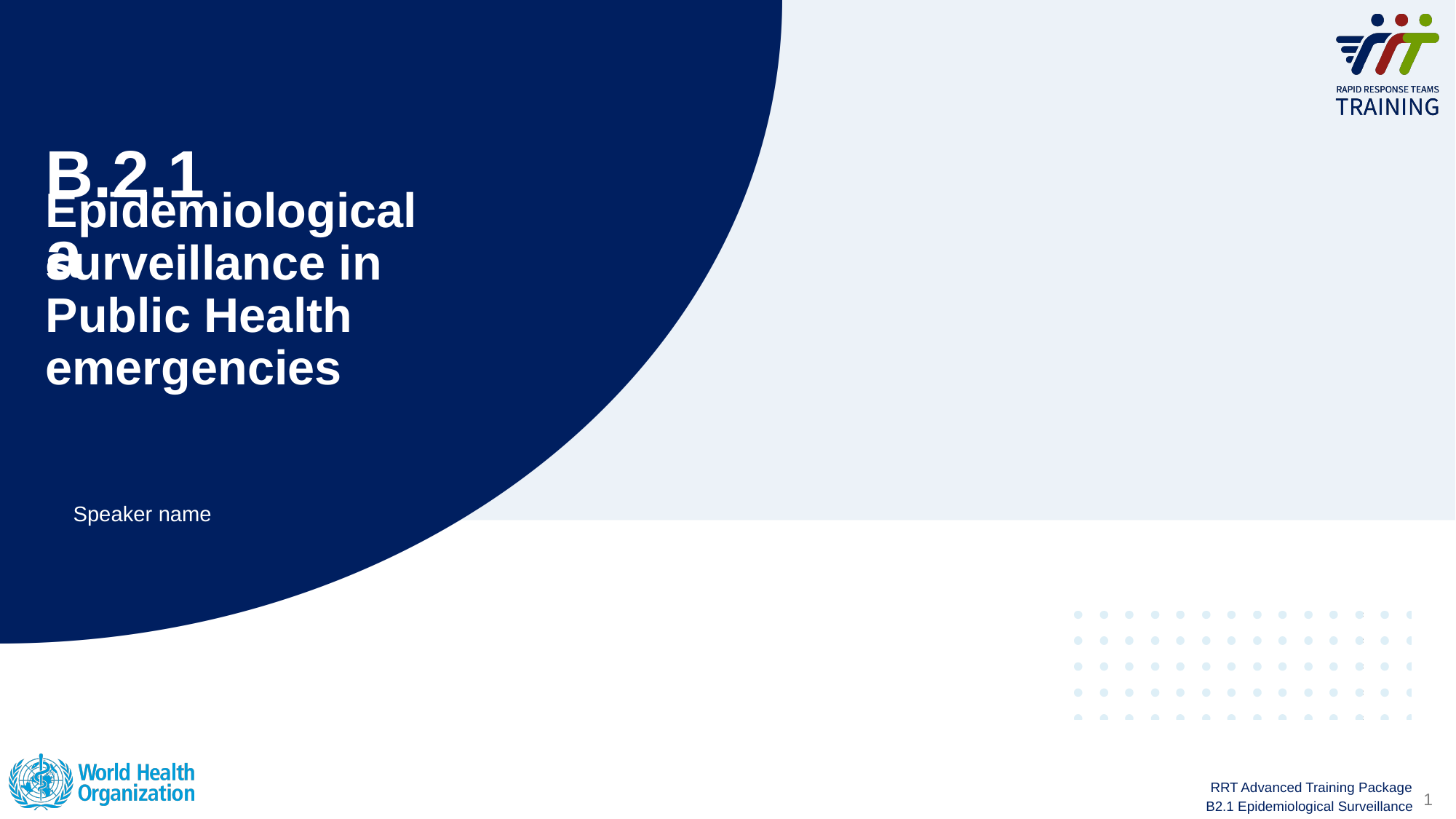

B.2.1a
# Epidemiological surveillance in Public Health emergencies
Speaker name